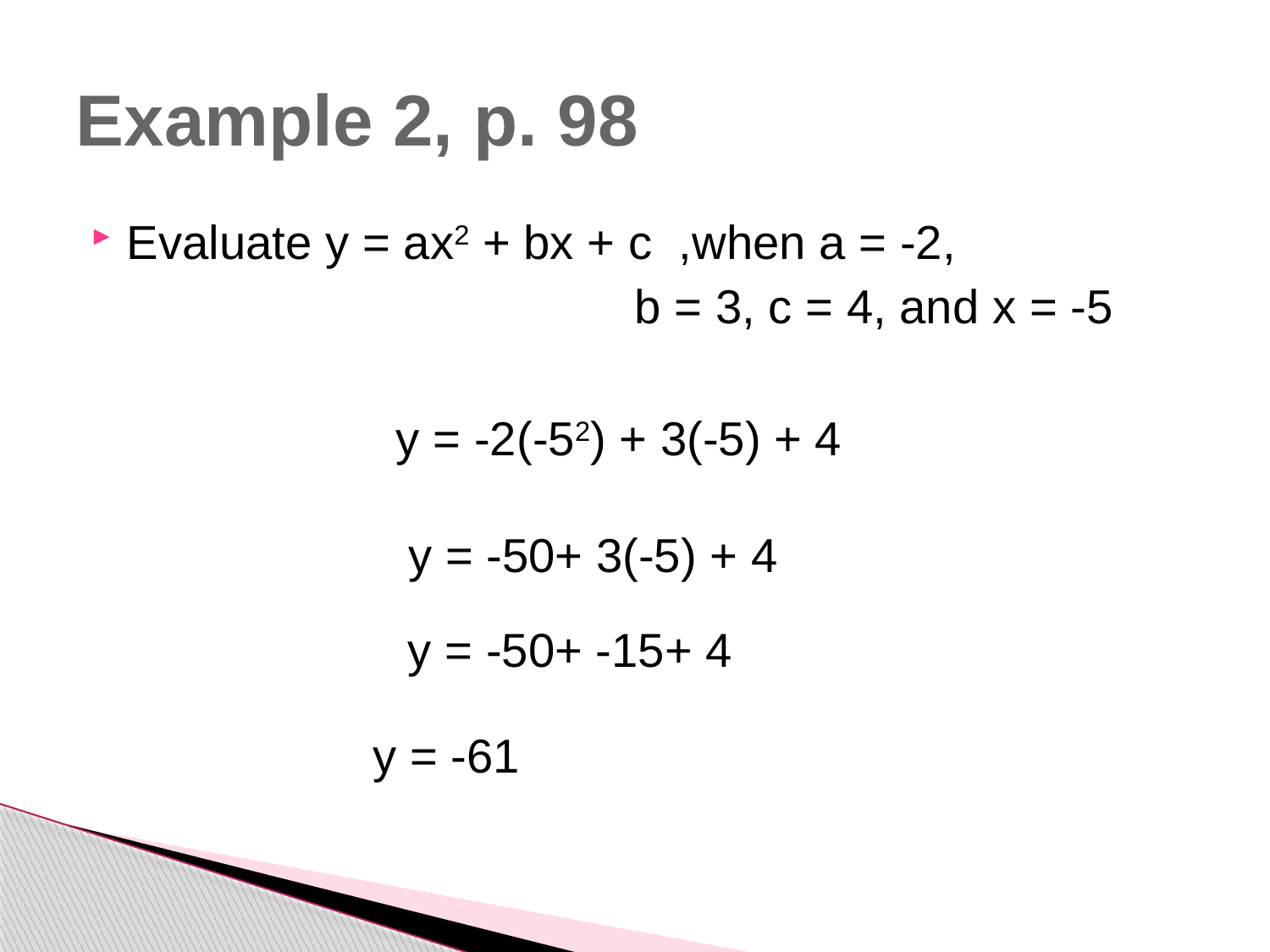

# Example 2, p. 98
Evaluate y = ax2 + bx + c  ,when a = -2,
					b = 3, c = 4, and x = -5
 y = -2(-52) + 3(-5) + 4
 y = -50+ 3(-5) + 4
 y = -50+ -15+ 4
 y = -61